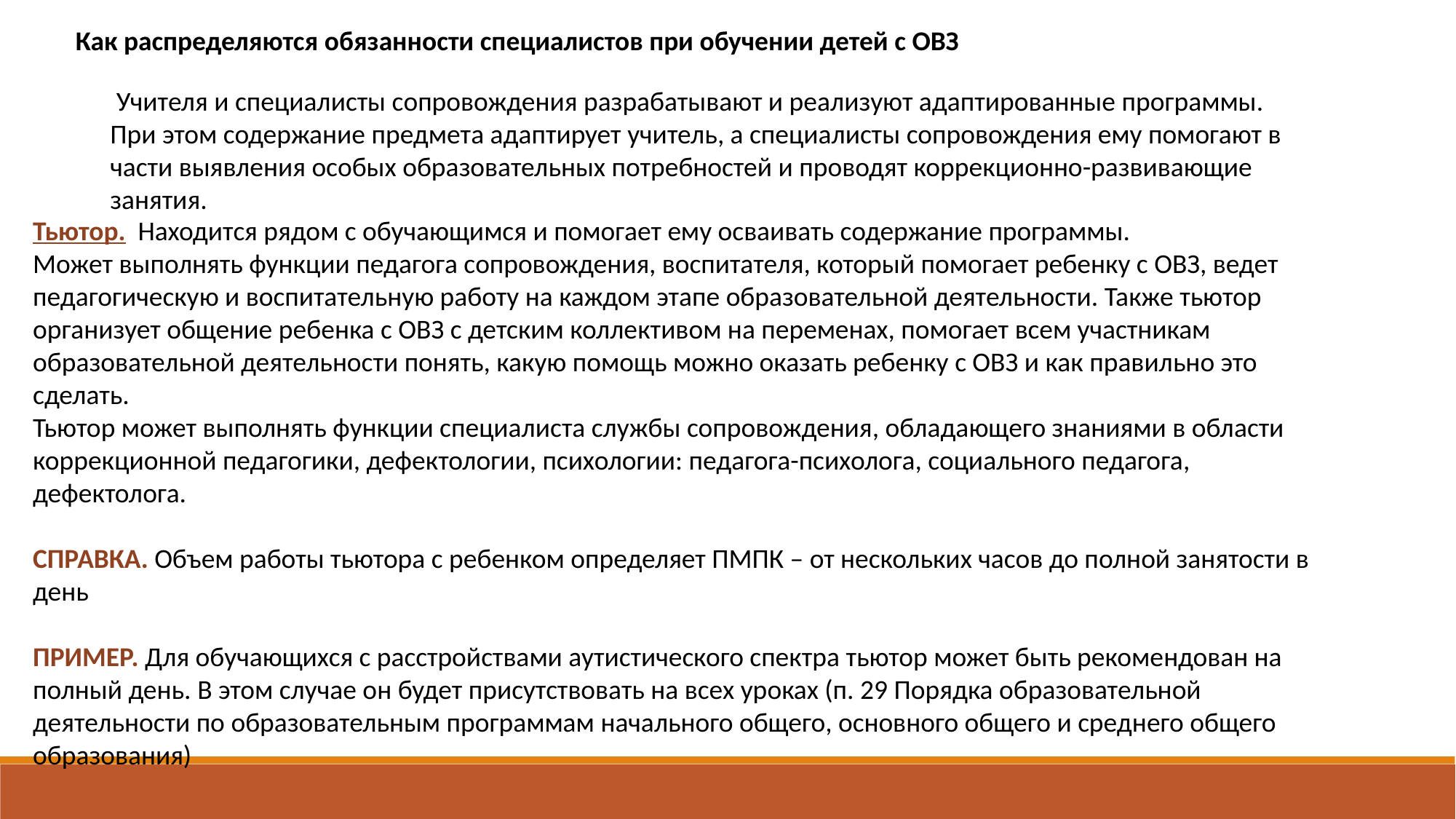

Как распределяются обязанности специалистов при обучении детей с ОВЗ
 Учителя и специалисты сопровождения разрабатывают и реализуют адаптированные программы. При этом содержание предмета адаптирует учитель, а специалисты сопровождения ему помогают в части выявления особых образовательных потребностей и проводят коррекционно-развивающие занятия.
Тьютор.  Находится рядом с обучающимся и помогает ему осваивать содержание программы.
Может выполнять функции педагога сопровождения, воспитателя, который помогает ребенку с ОВЗ, ведет педагогическую и воспитательную работу на каждом этапе образовательной деятельности. Также тьютор организует общение ребенка с ОВЗ с детским коллективом на переменах, помогает всем участникам образовательной деятельности понять, какую помощь можно оказать ребенку с ОВЗ и как правильно это сделать.
Тьютор может выполнять функции специалиста службы сопровождения, обладающего знаниями в области коррекционной педагогики, дефектологии, психологии: педагога-психолога, социального педагога, дефектолога.

СПРАВКА. Объем работы тьютора с ребенком определяет ПМПК – от нескольких часов до полной занятости в день

ПРИМЕР. Для обучающихся с расстройствами аутистического спектра тьютор может быть рекомендован на полный день. В этом случае он будет присутствовать на всех уроках (п. 29 Порядка образовательной деятельности по образовательным программам начального общего, основного общего и среднего общего образования)